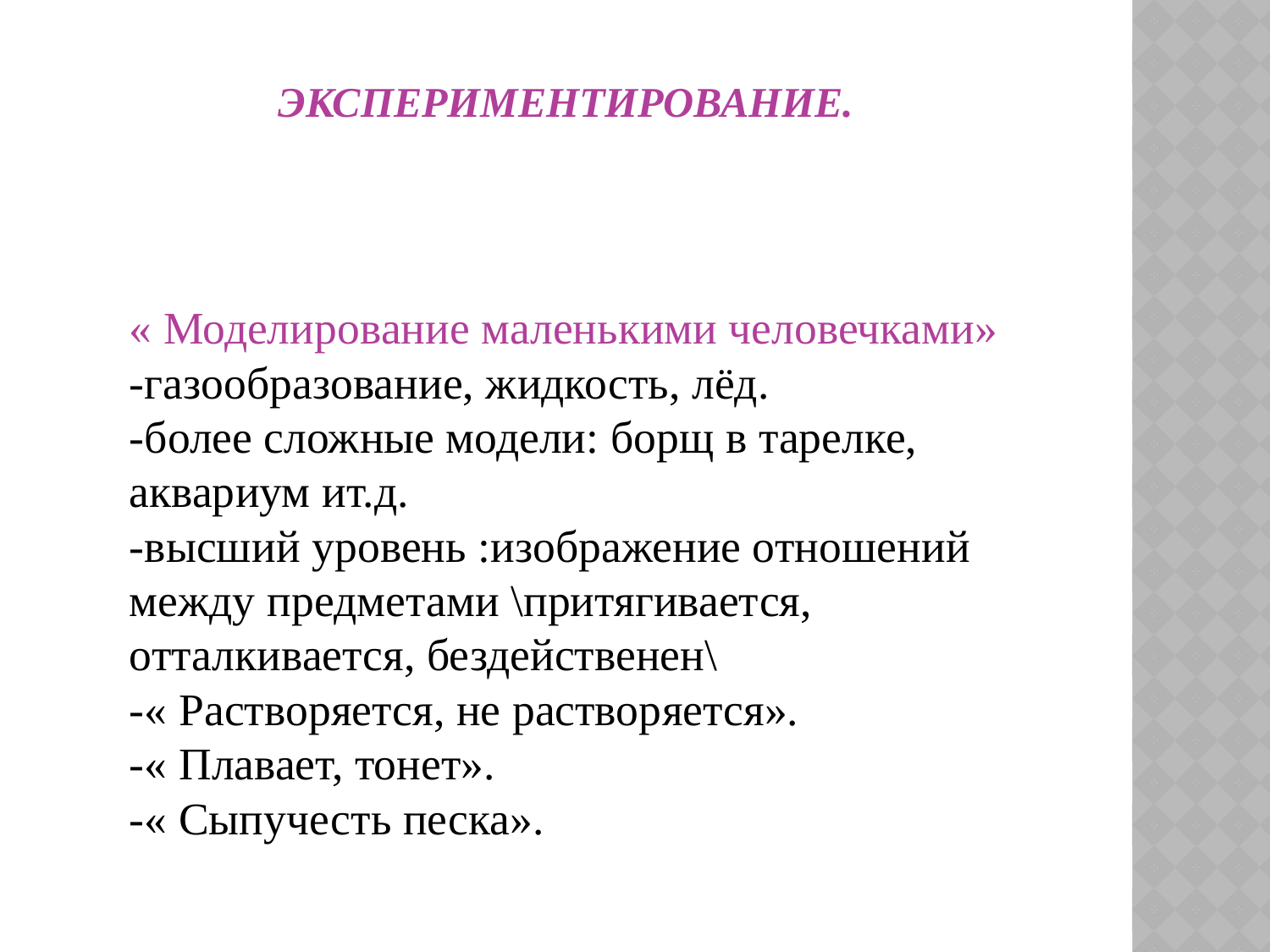

# Экспериментирование.
 
« Моделирование маленькими человечками» 
-газообразование, жидкость, лёд. 
-более сложные модели: борщ в тарелке, аквариум ит.д. 
-высший уровень :изображение отношений между предметами \притягивается, отталкивается, бездейственен\ 
-« Растворяется, не растворяется». 
-« Плавает, тонет». 
-« Сыпучесть песка».